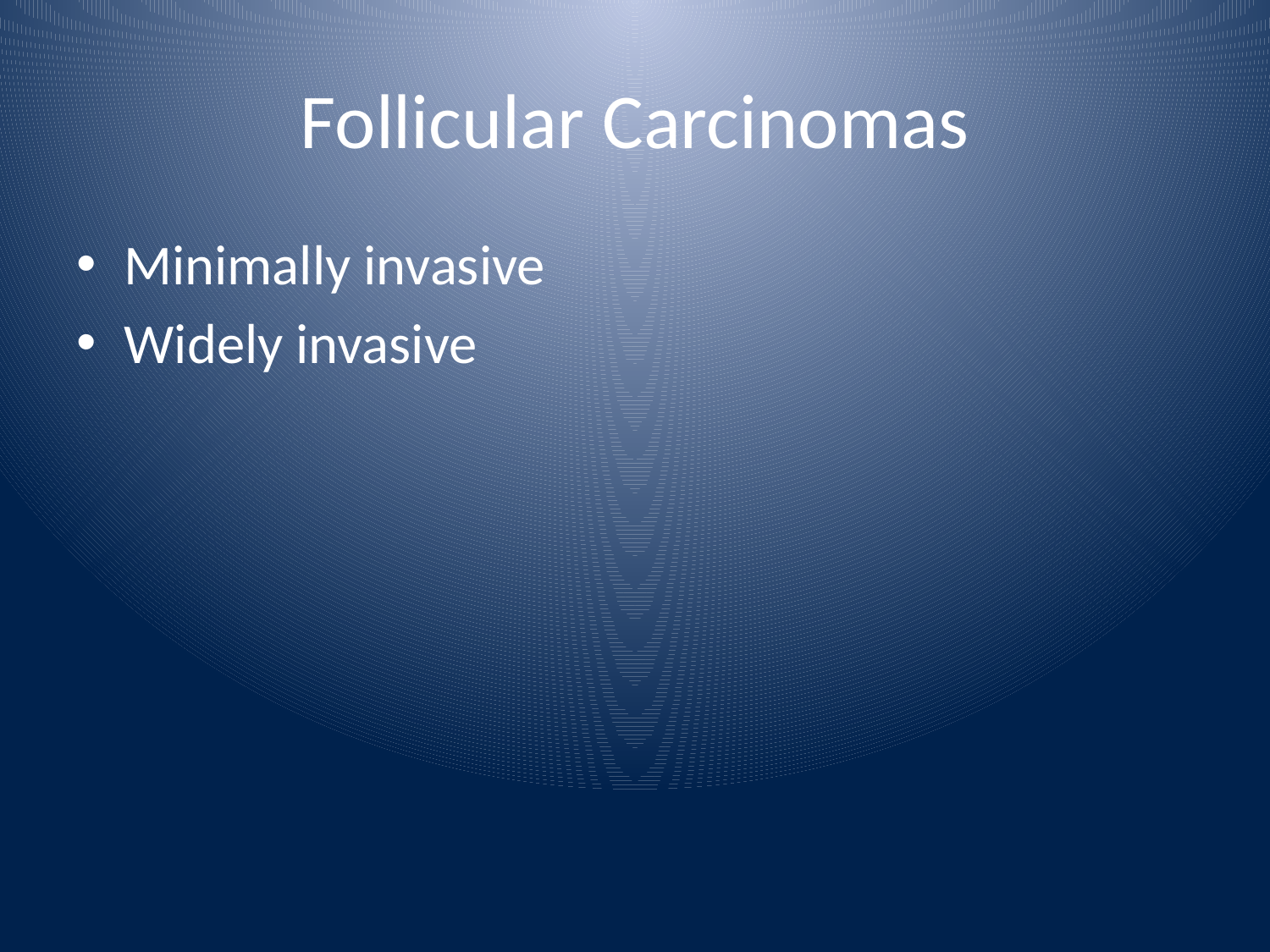

# Follicular Carcinomas
Minimally invasive
Widely invasive